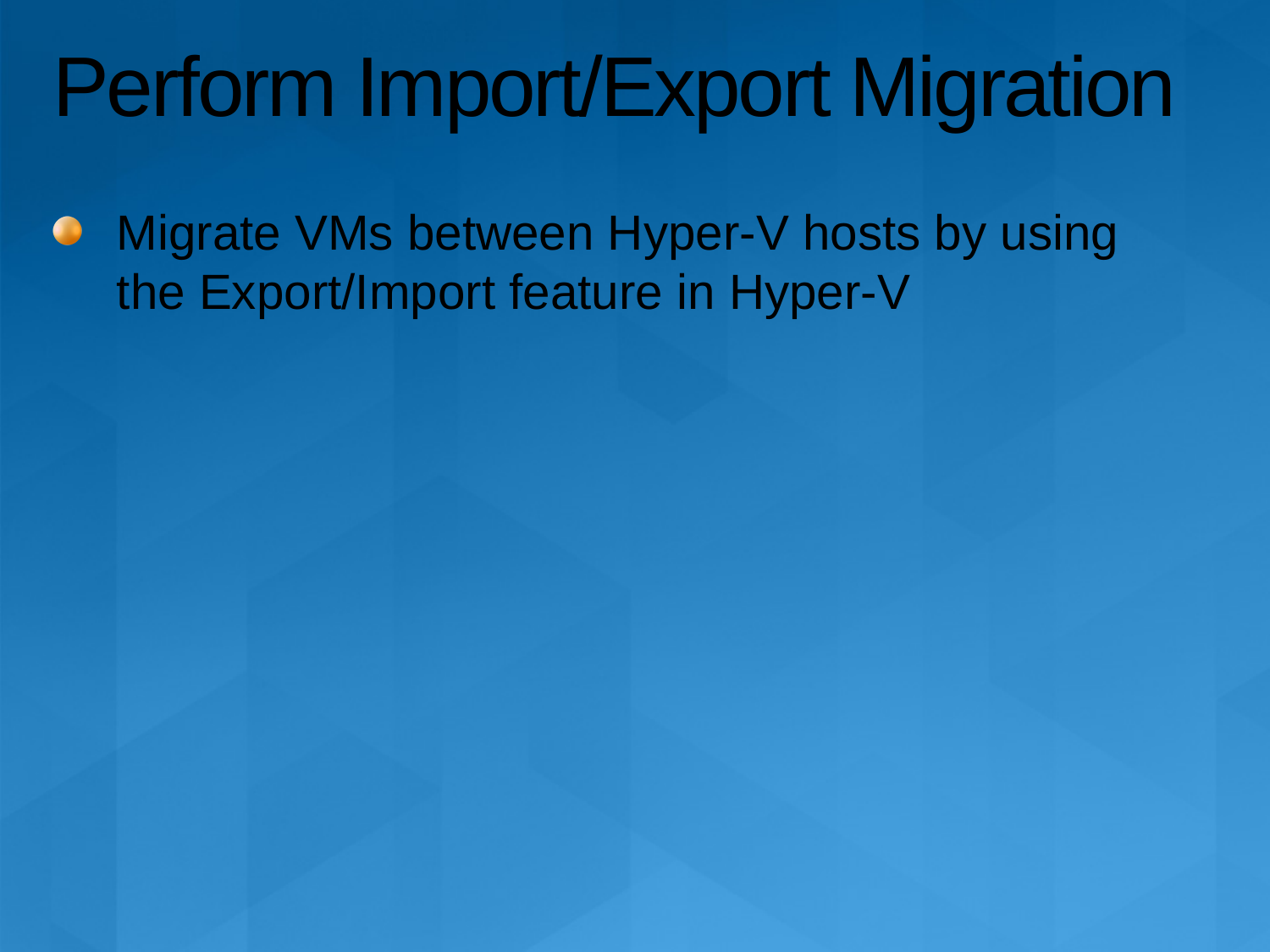

# Perform Import/Export Migration
Migrate VMs between Hyper-V hosts by using the Export/Import feature in Hyper-V